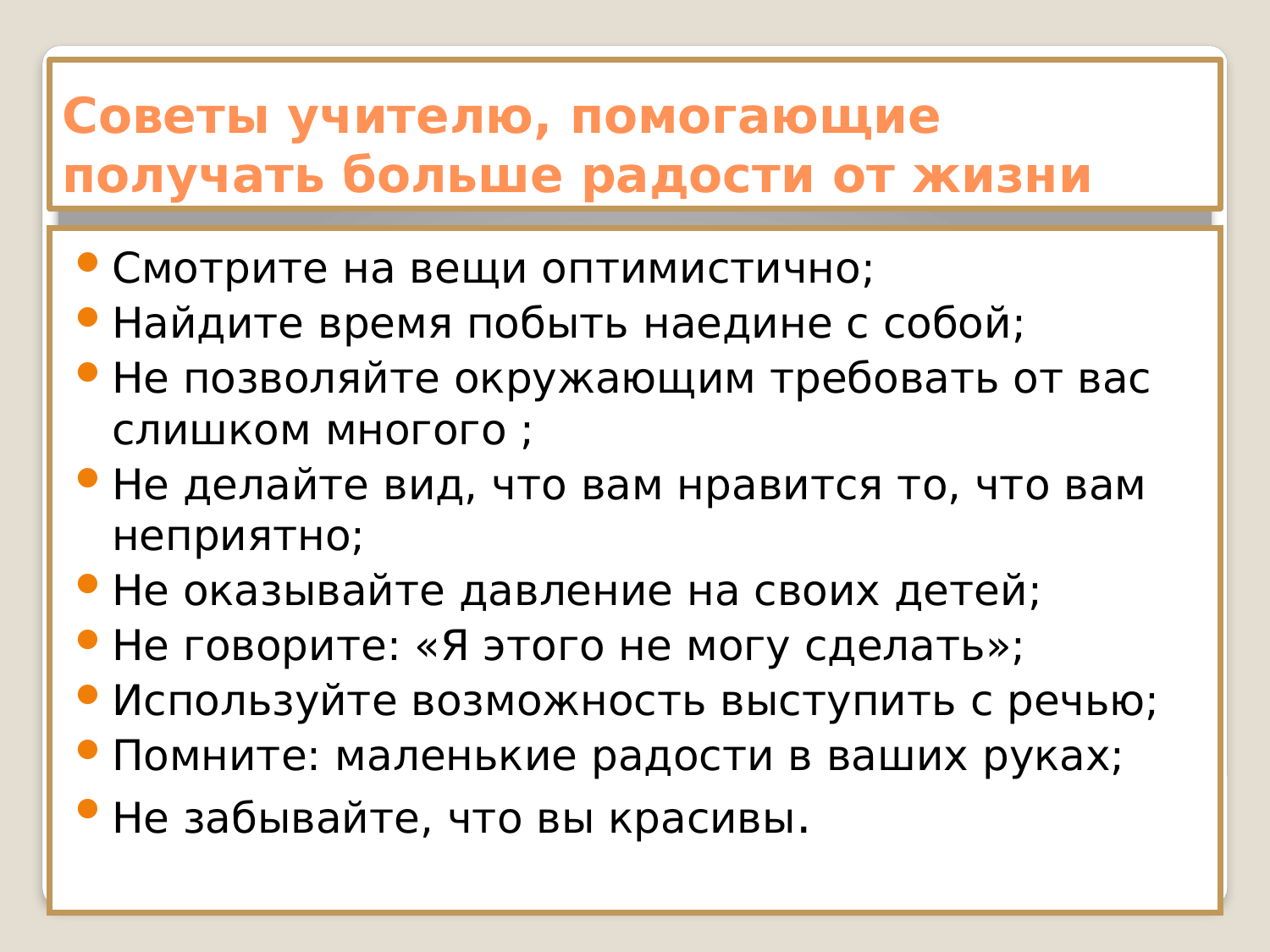

# Советы учителю, помогающие получать больше радости от жизни
Смотрите на вещи оптимистично;
Найдите время побыть наедине с собой;
Не позволяйте окружающим требовать от вас слишком многого ;
Не делайте вид, что вам нравится то, что вам неприятно;
Не оказывайте давление на своих детей;
Не говорите: «Я этого не могу сделать»;
Используйте возможность выступить с речью;
Помните: маленькие радости в ваших руках;
Не забывайте, что вы красивы.